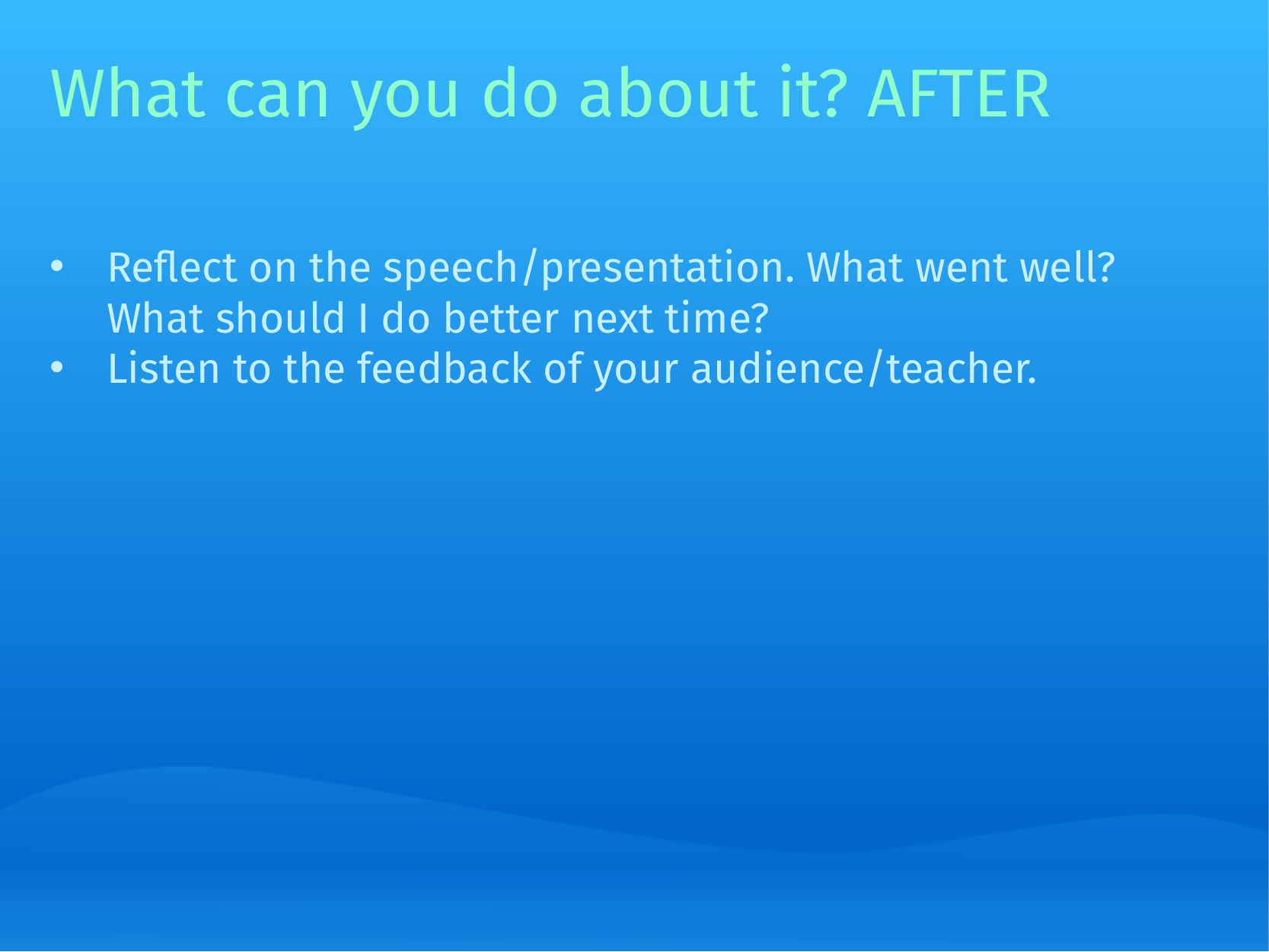

# What can you do about it? AFTER
Reflect on the speech/presentation. What went well? What should I do better next time?
Listen to the feedback of your audience/teacher.